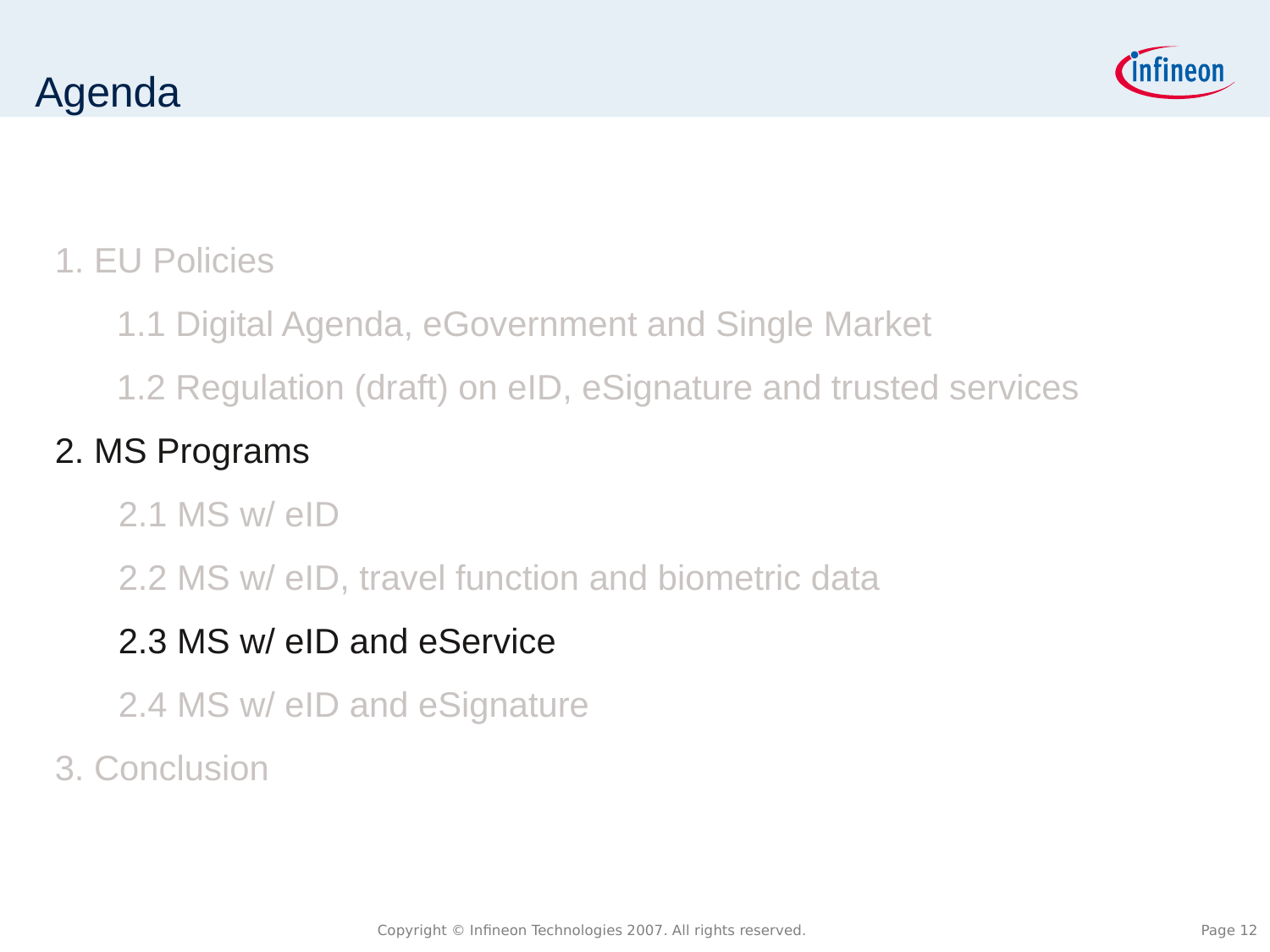

# Agenda
1. EU Policies
	1.1 Digital Agenda, eGovernment and Single Market
	1.2 Regulation (draft) on eID, eSignature and trusted services
2. MS Programs
	2.1 MS w/ eID
	2.2 MS w/ eID, travel function and biometric data
	2.3 MS w/ eID and eService
	2.4 MS w/ eID and eSignature
3. Conclusion